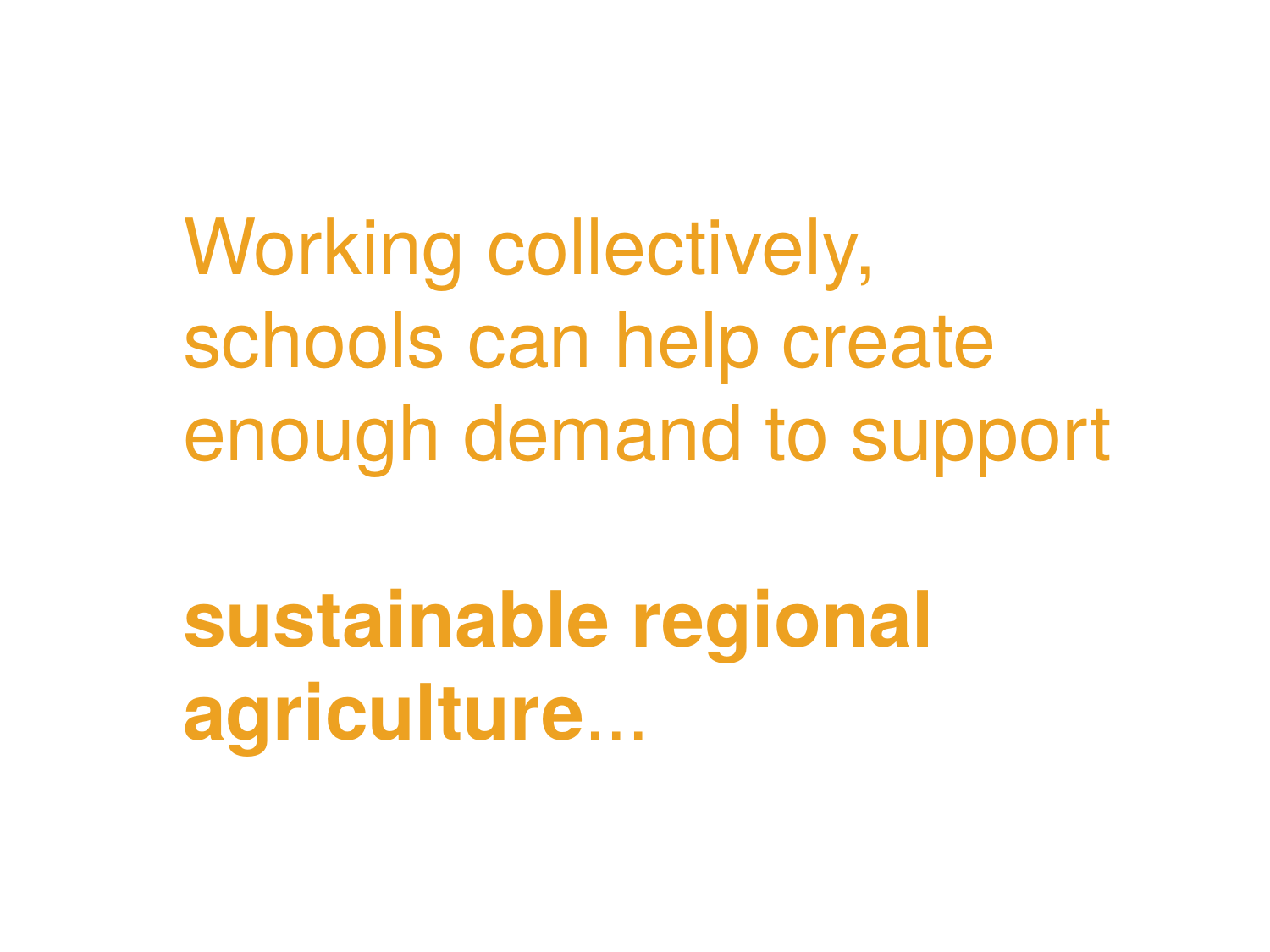

Working collectively, schools can help create enough demand to support
sustainable regional agriculture...